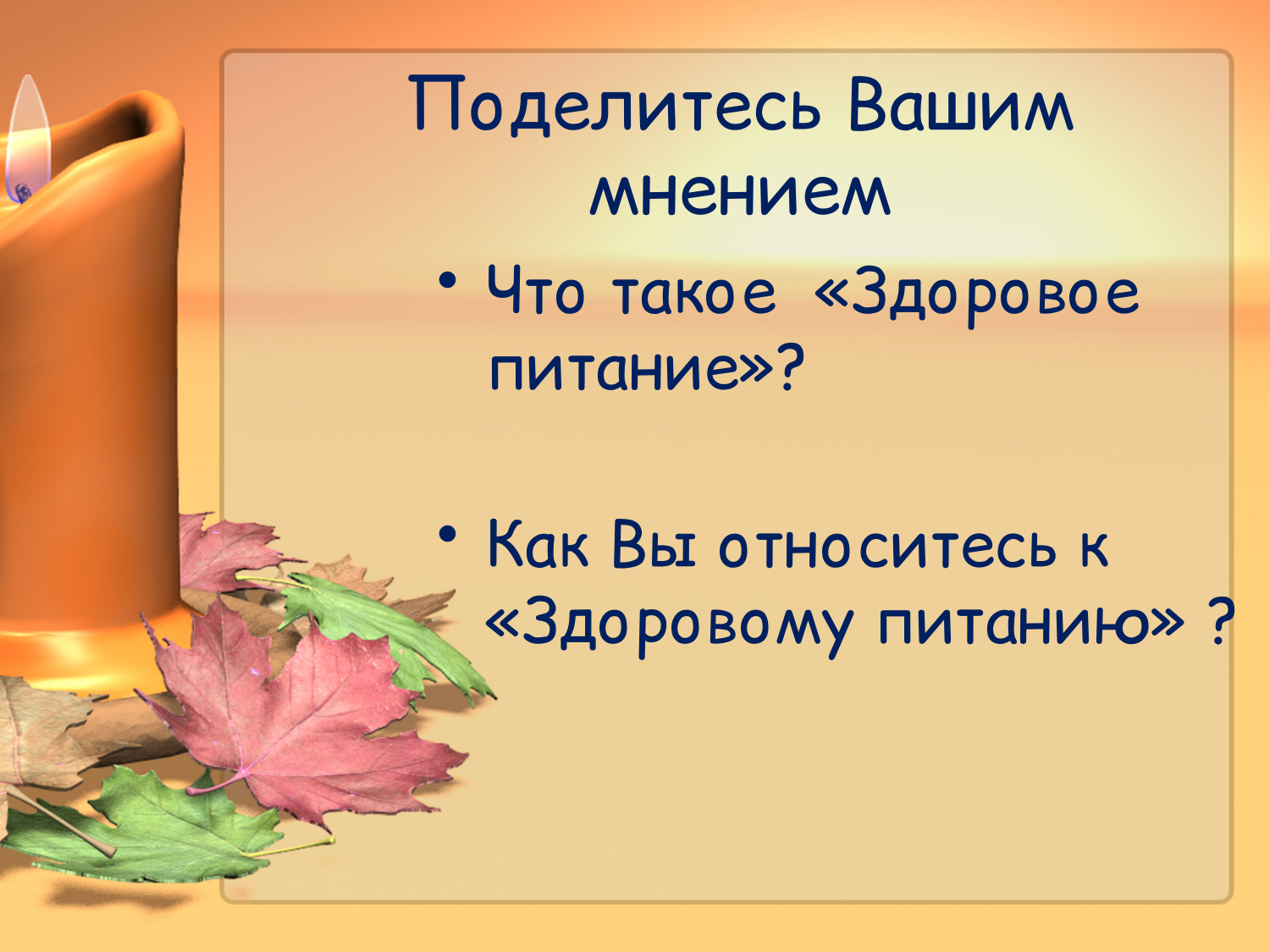

# Поделитесь Вашим мнением
Что такое  «Здоровое питание»?

Как Вы относитесь к  «Здоровому питанию» ?